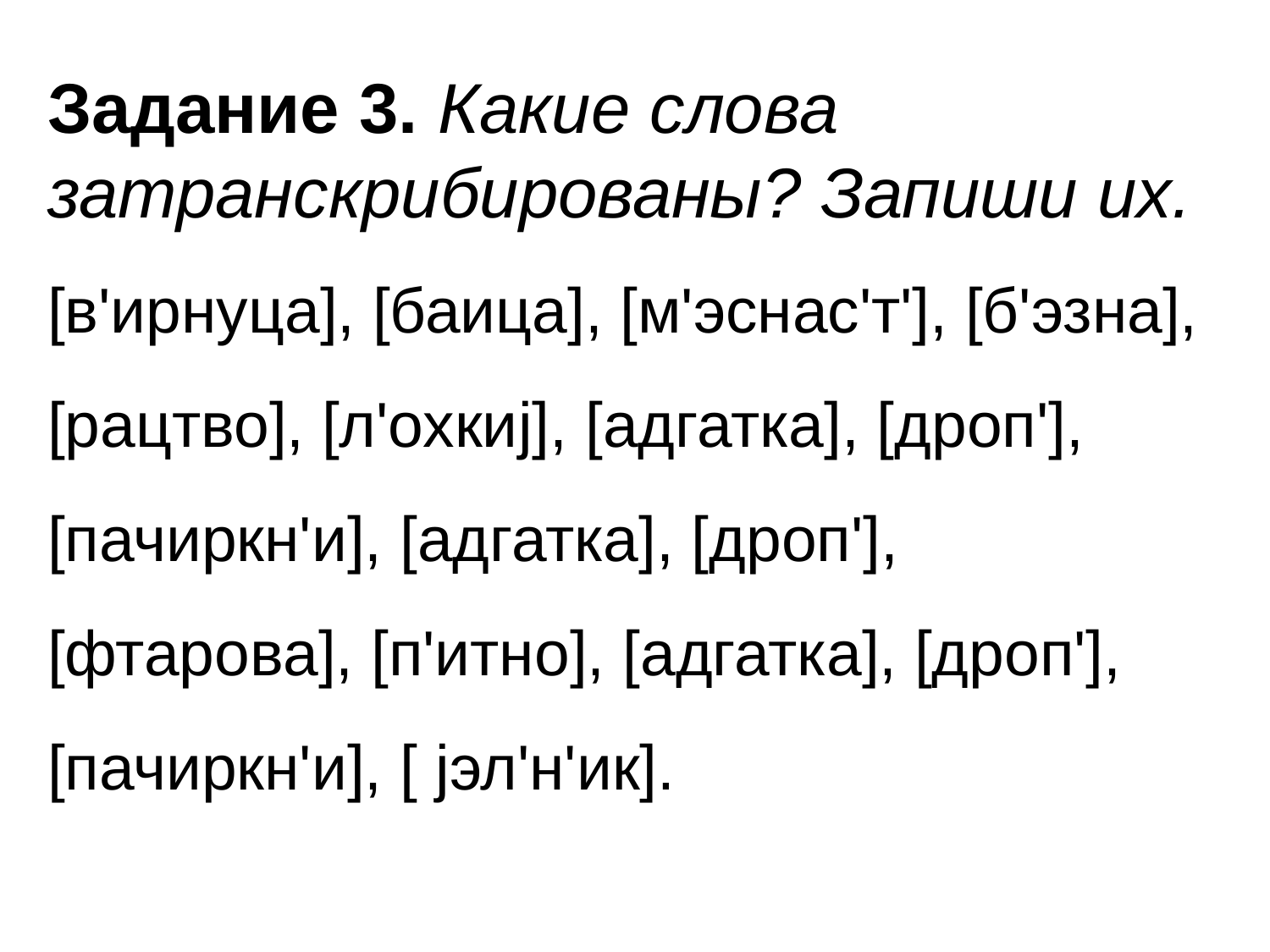

Задание 3. Какие слова затранскрибированы? Запиши их.
[в'ирнуца], [баица], [м'эснас'т'], [б'эзна], [рацтво], [л'охкиj], [адгатка], [дроп'], [пачиркн'и], [адгатка], [дроп'], [фтарова], [п'итно], [адгатка], [дроп'], [пачиркн'и], [ jэл'н'ик].